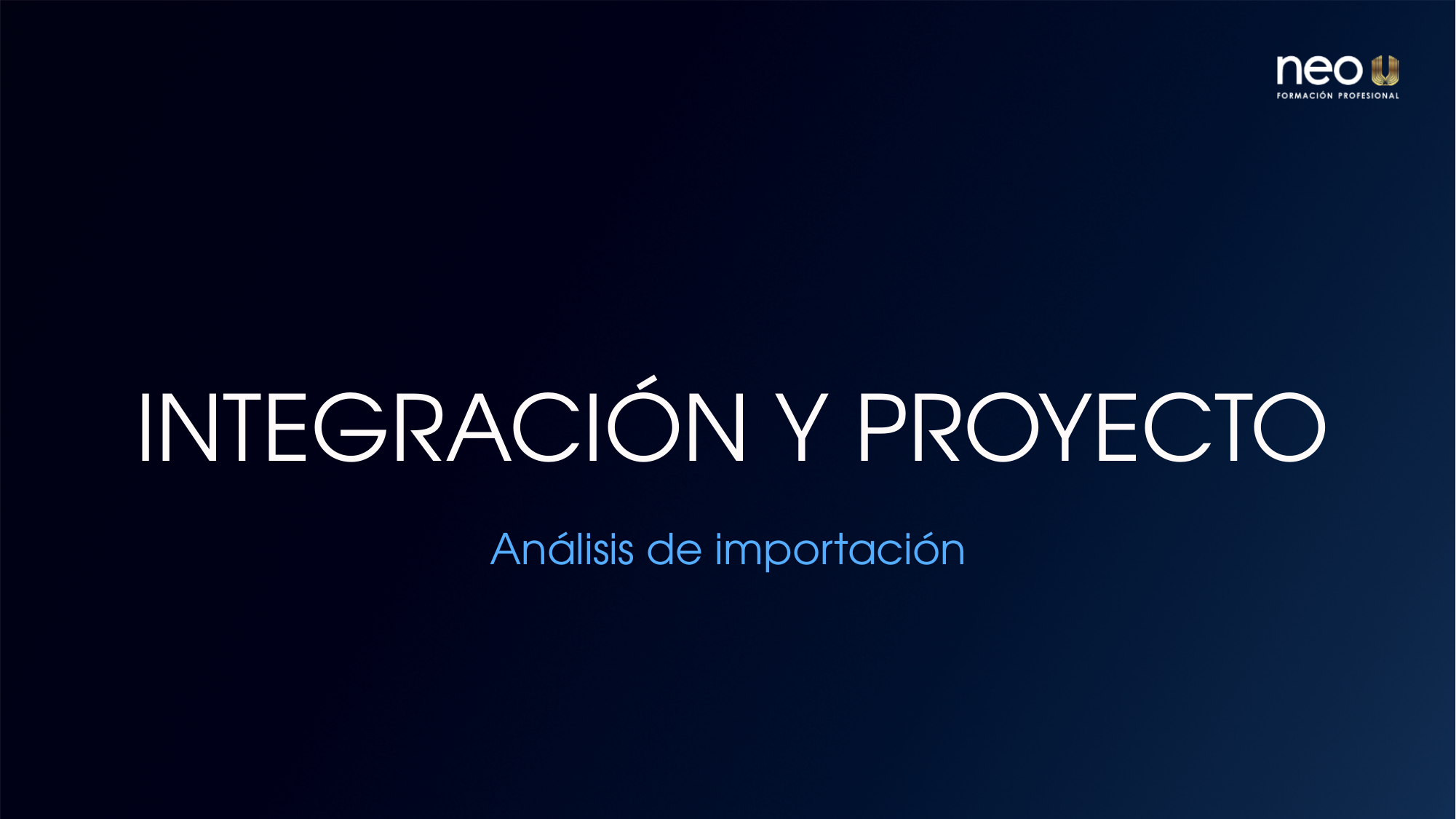

# INTEGRACIÓN Y PROYECTO
Análisis de importación